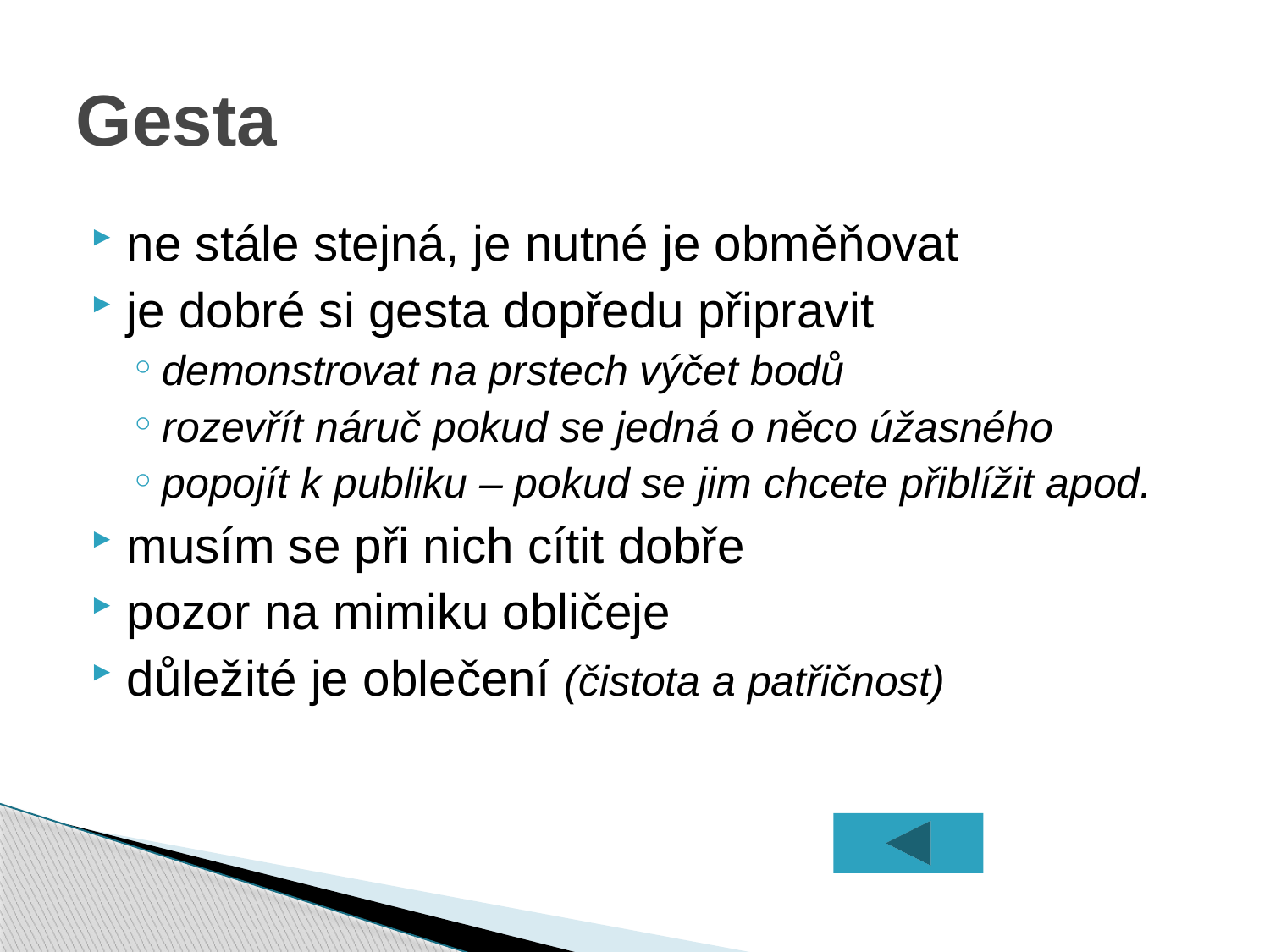

# Gesta
ne stále stejná, je nutné je obměňovat
je dobré si gesta dopředu připravit
demonstrovat na prstech výčet bodů
rozevřít náruč pokud se jedná o něco úžasného
popojít k publiku – pokud se jim chcete přiblížit apod.
musím se při nich cítit dobře
pozor na mimiku obličeje
důležité je oblečení (čistota a patřičnost)